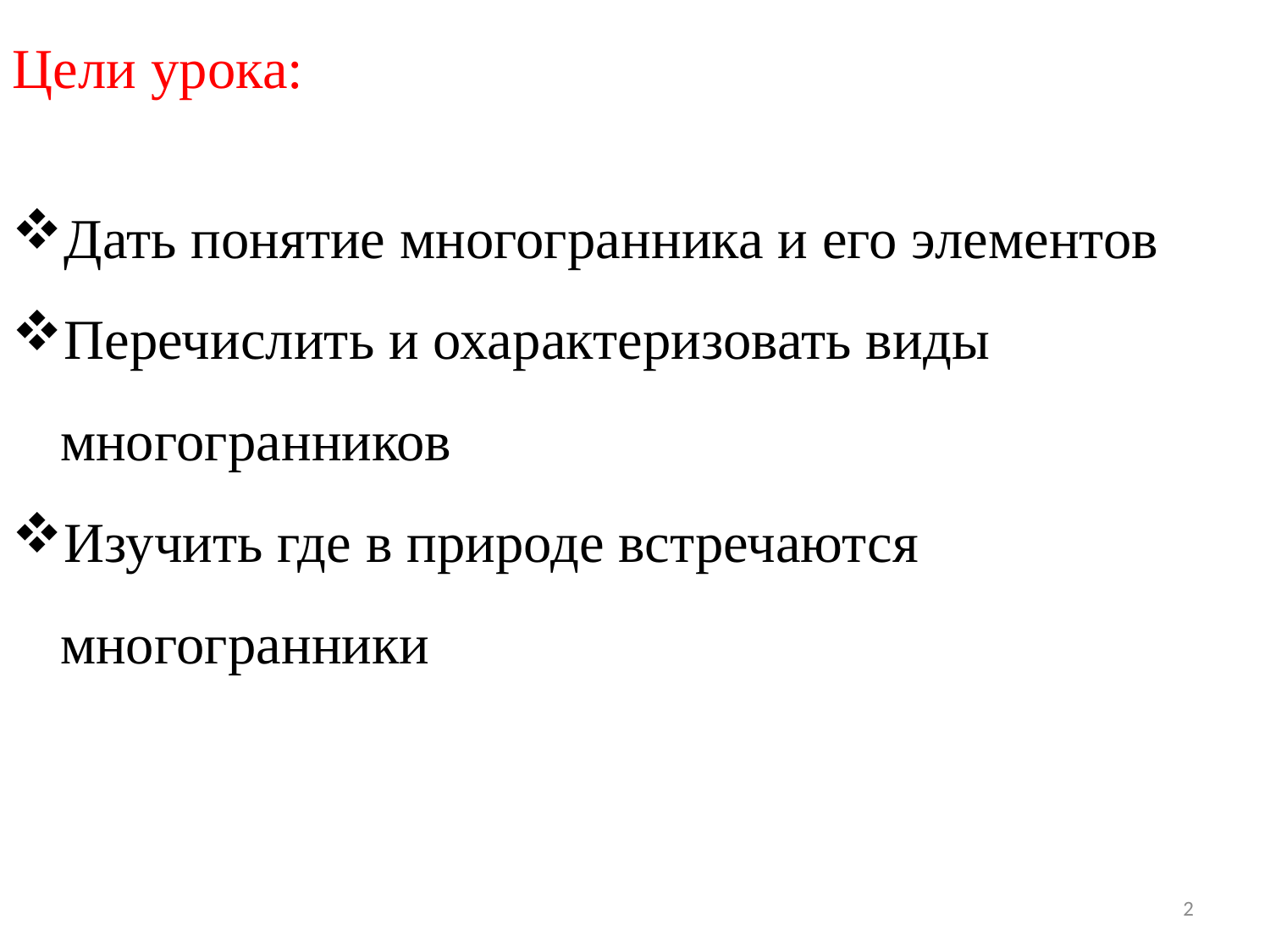

Цели урока:

Дать понятие многогранника и его элементов
Перечислить и охарактеризовать виды многогранников
Изучить где в природе встречаются многогранники

2